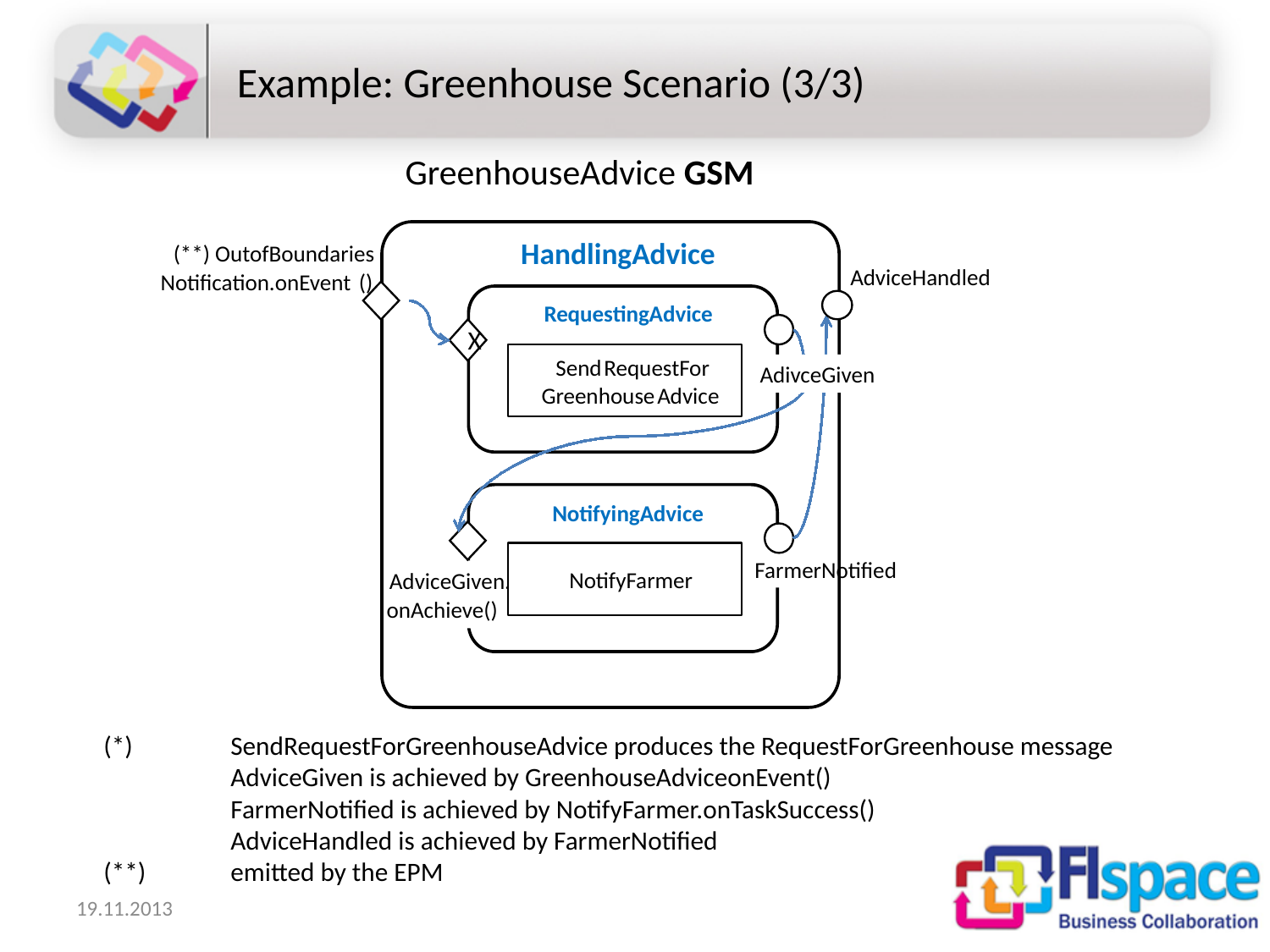

Example: Greenhouse Scenario (3/3)
GreenhouseAdvice GSM

HandlingAdvice
(**) OutofBoundaries
AdviceHandled
Notification.onEvent
()

RequestingAdvice

X

Send
RequestFor

AdivceGiven
Greenhouse
Advice

NotifyingAdvice

FarmerNotified

NotifyFarmer
AdviceGiven.
onAchieve()

(*)	SendRequestForGreenhouseAdvice produces the RequestForGreenhouse message
	AdviceGiven is achieved by GreenhouseAdviceonEvent()
	FarmerNotified is achieved by NotifyFarmer.onTaskSuccess()
	AdviceHandled is achieved by FarmerNotified
(**)	emitted by the EPM
19.11.2013